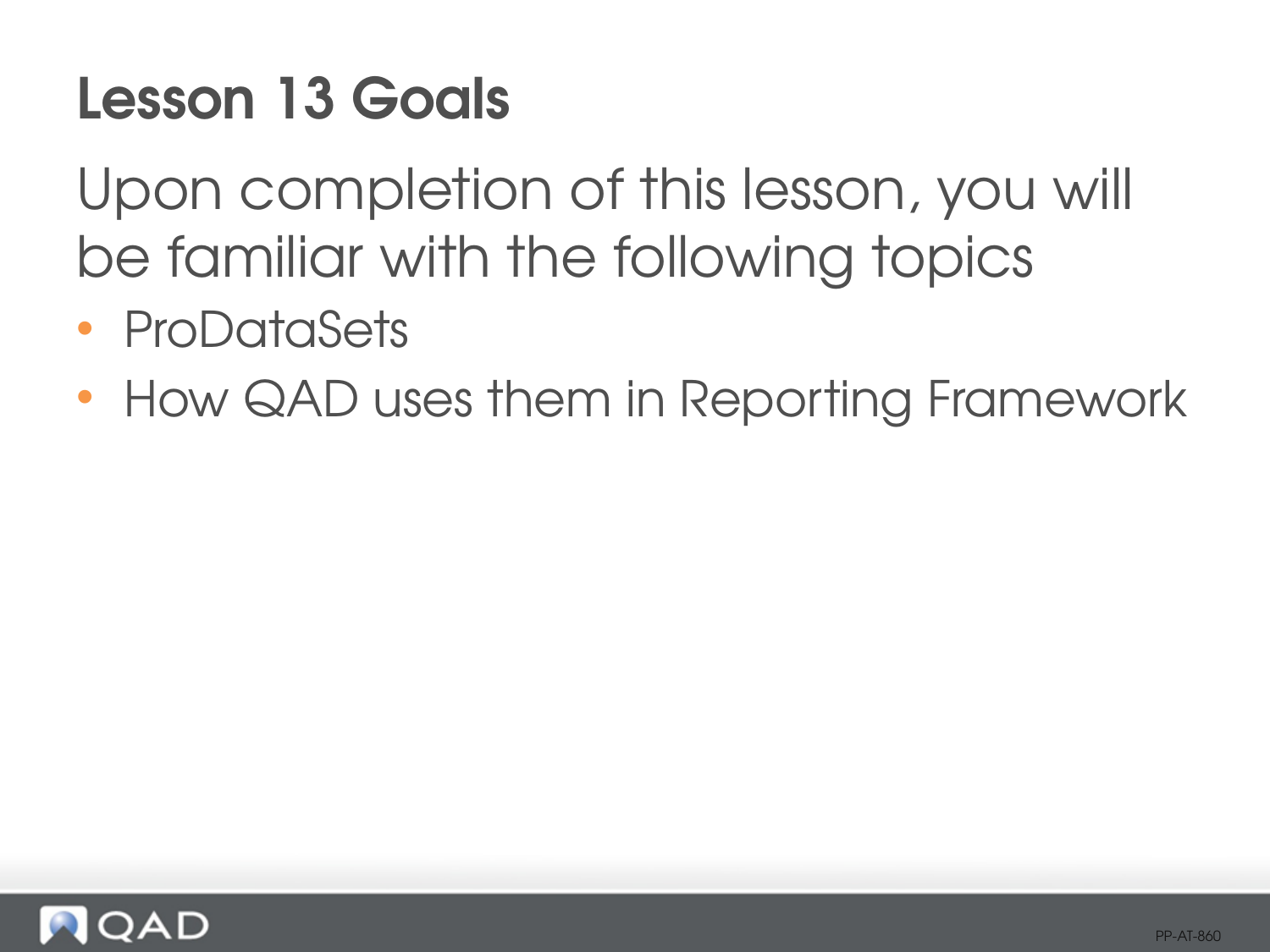

# Lesson 13 Goals
Upon completion of this lesson, you will be familiar with the following topics
ProDataSets
How QAD uses them in Reporting Framework
PP-AT-860